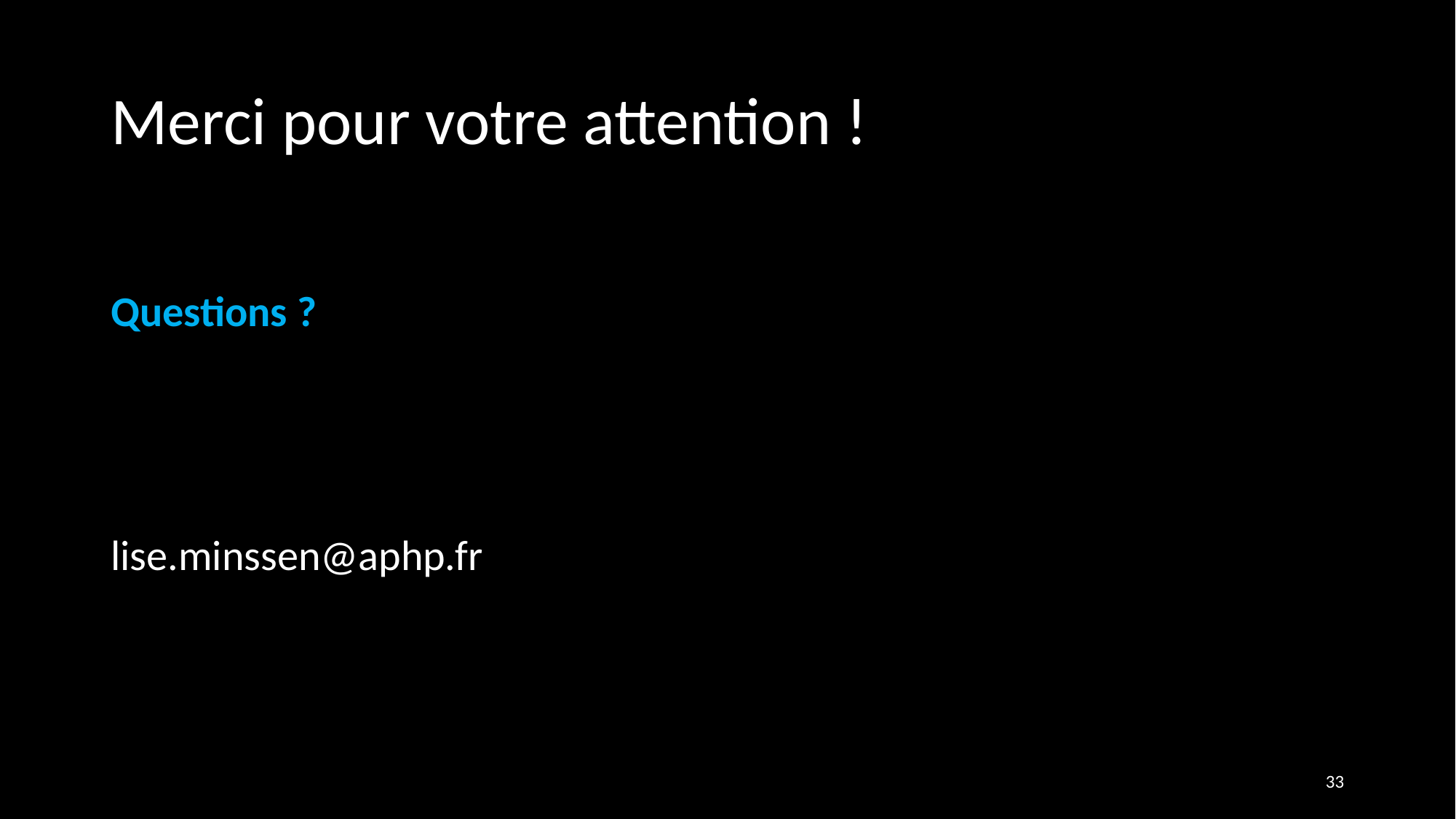

# Merci pour votre attention !

Questions ?

lise.minssen@aphp.fr
33